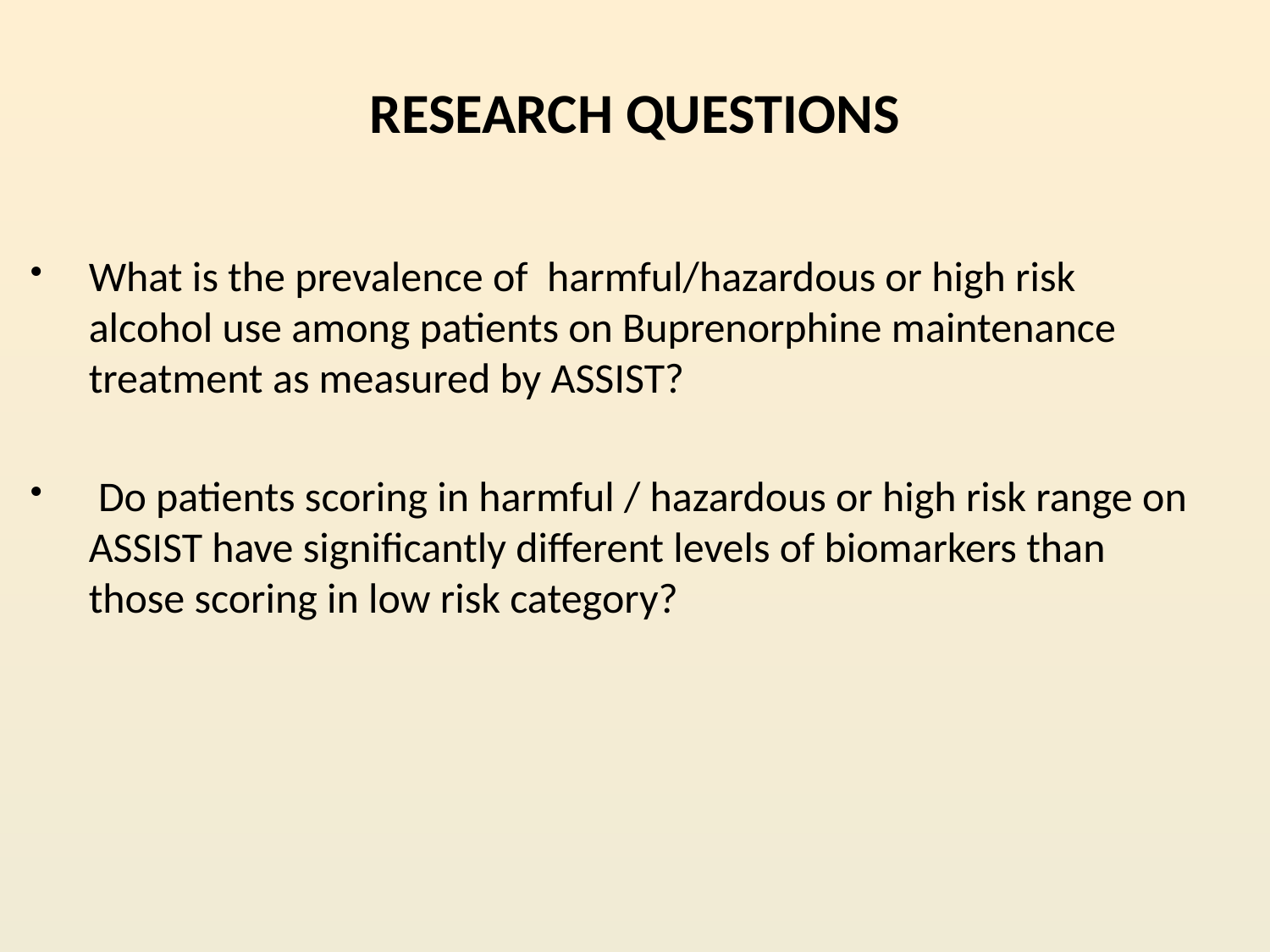

# RESEARCH QUESTIONS
What is the prevalence of  harmful/hazardous or high risk alcohol use among patients on Buprenorphine maintenance treatment as measured by ASSIST?

 Do patients scoring in harmful / hazardous or high risk range on ASSIST have significantly different levels of biomarkers than those scoring in low risk category?